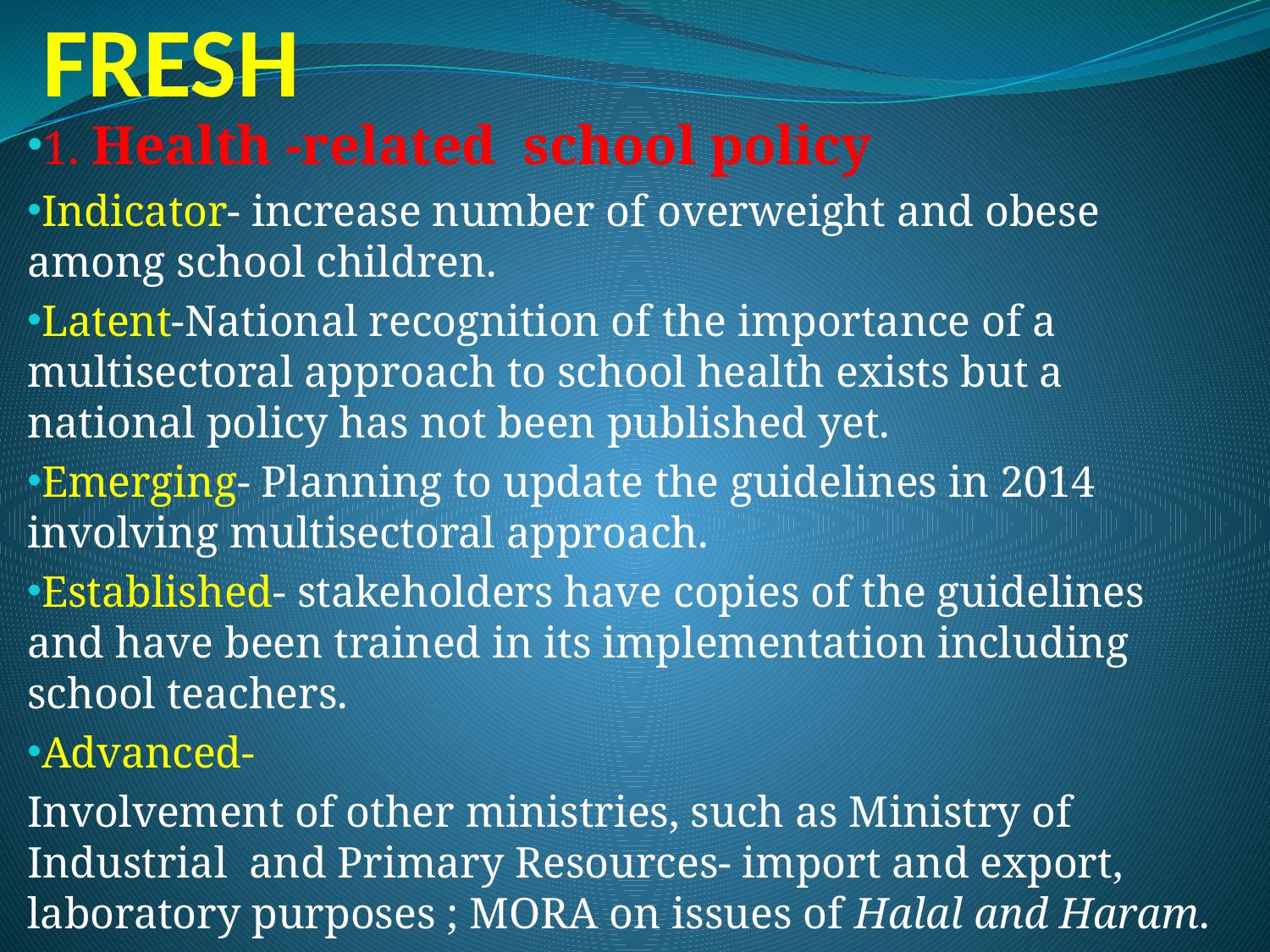

# FRESH
1. Health -related  school policy
Indicator- increase number of overweight and obese among school children.
Latent-National recognition of the importance of a multisectoral approach to school health exists but a national policy has not been published yet.
Emerging- Planning to update the guidelines in 2014 involving multisectoral approach.
Established- stakeholders have copies of the guidelines and have been trained in its implementation including school teachers.
Advanced-
Involvement of other ministries, such as Ministry of Industrial  and Primary Resources- import and export, laboratory purposes ; MORA on issues of Halal and Haram.